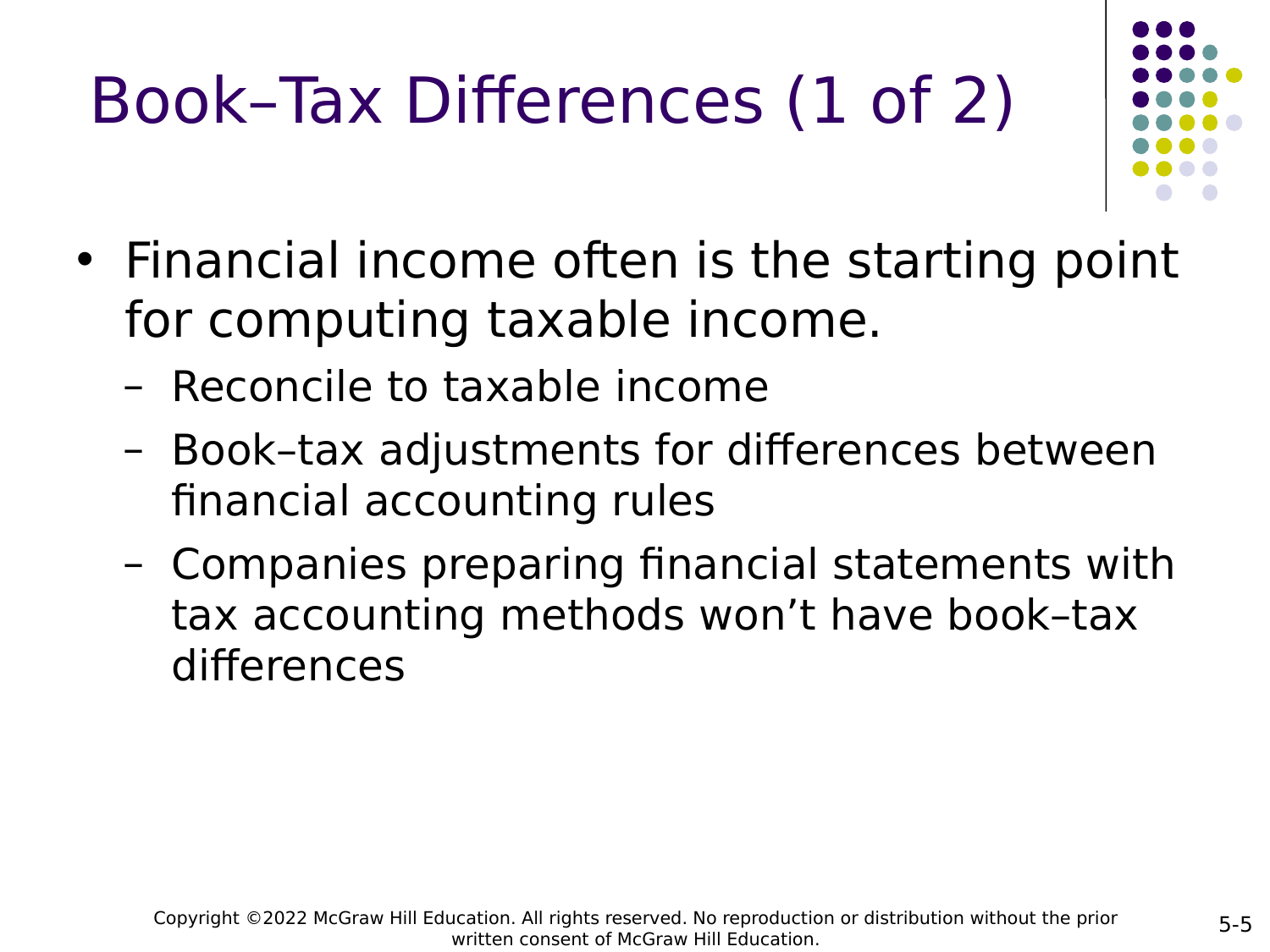

# Book–Tax Differences (1 of 2)
Financial income often is the starting point for computing taxable income.
Reconcile to taxable income
Book–tax adjustments for differences between financial accounting rules
Companies preparing financial statements with tax accounting methods won’t have book–tax differences
5-5